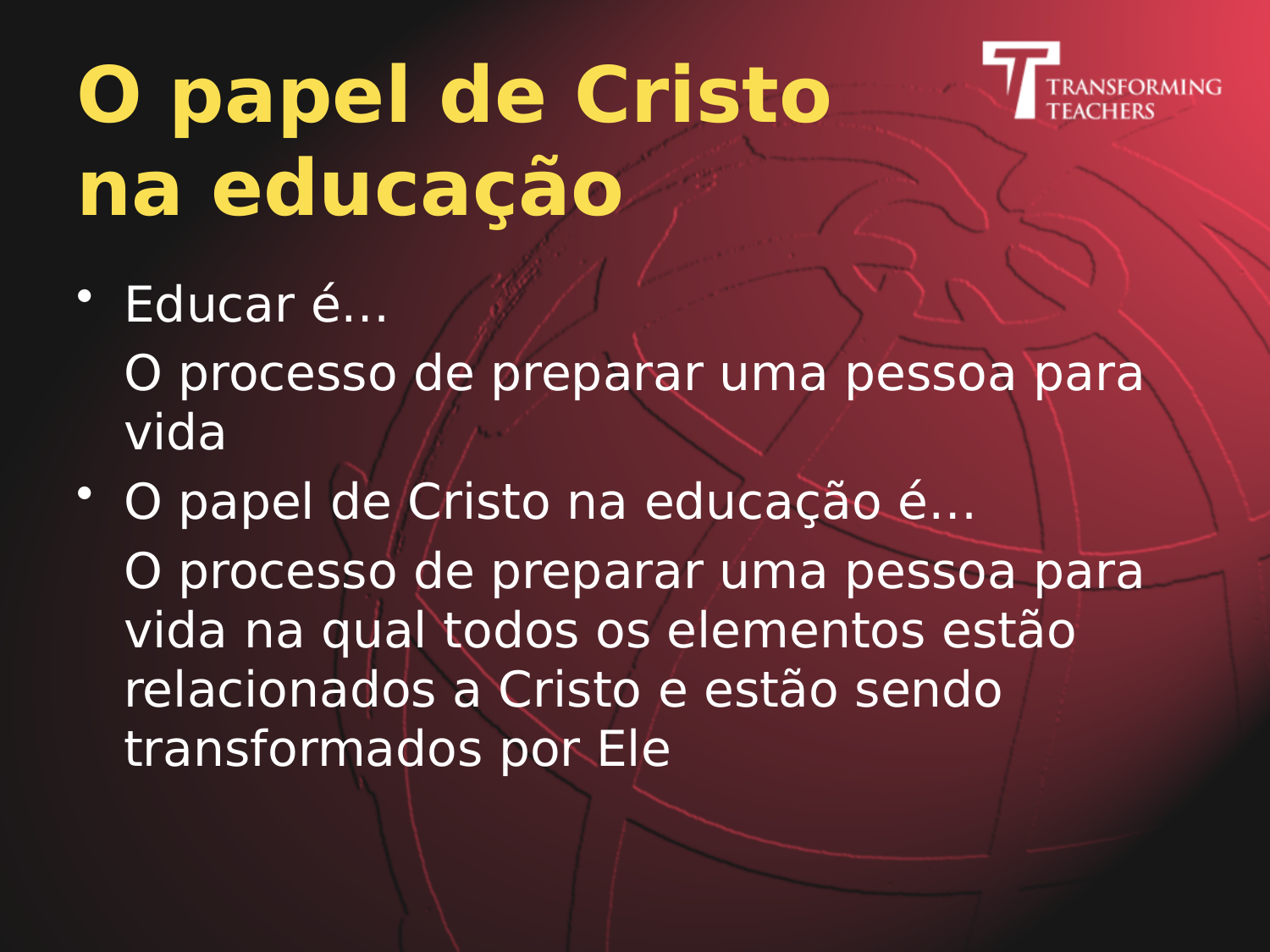

# O papel de Cristo na educação
Educar é…
	O processo de preparar uma pessoa para vida
O papel de Cristo na educação é…
 	O processo de preparar uma pessoa para vida na qual todos os elementos estão relacionados a Cristo e estão sendo transformados por Ele